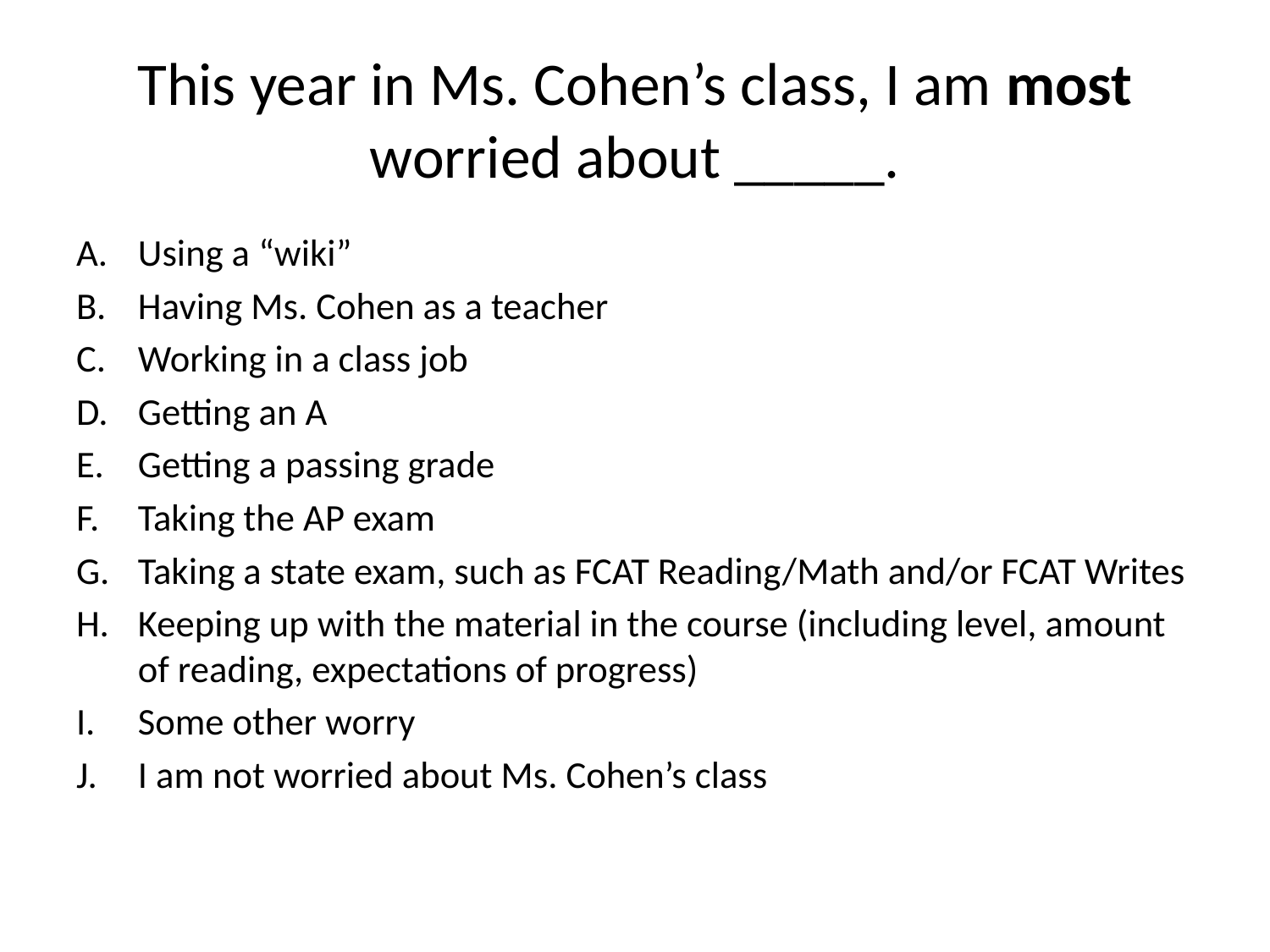

# This year in Ms. Cohen’s class, I am most worried about _____.
Using a “wiki”
Having Ms. Cohen as a teacher
Working in a class job
Getting an A
Getting a passing grade
Taking the AP exam
Taking a state exam, such as FCAT Reading/Math and/or FCAT Writes
Keeping up with the material in the course (including level, amount of reading, expectations of progress)
Some other worry
I am not worried about Ms. Cohen’s class